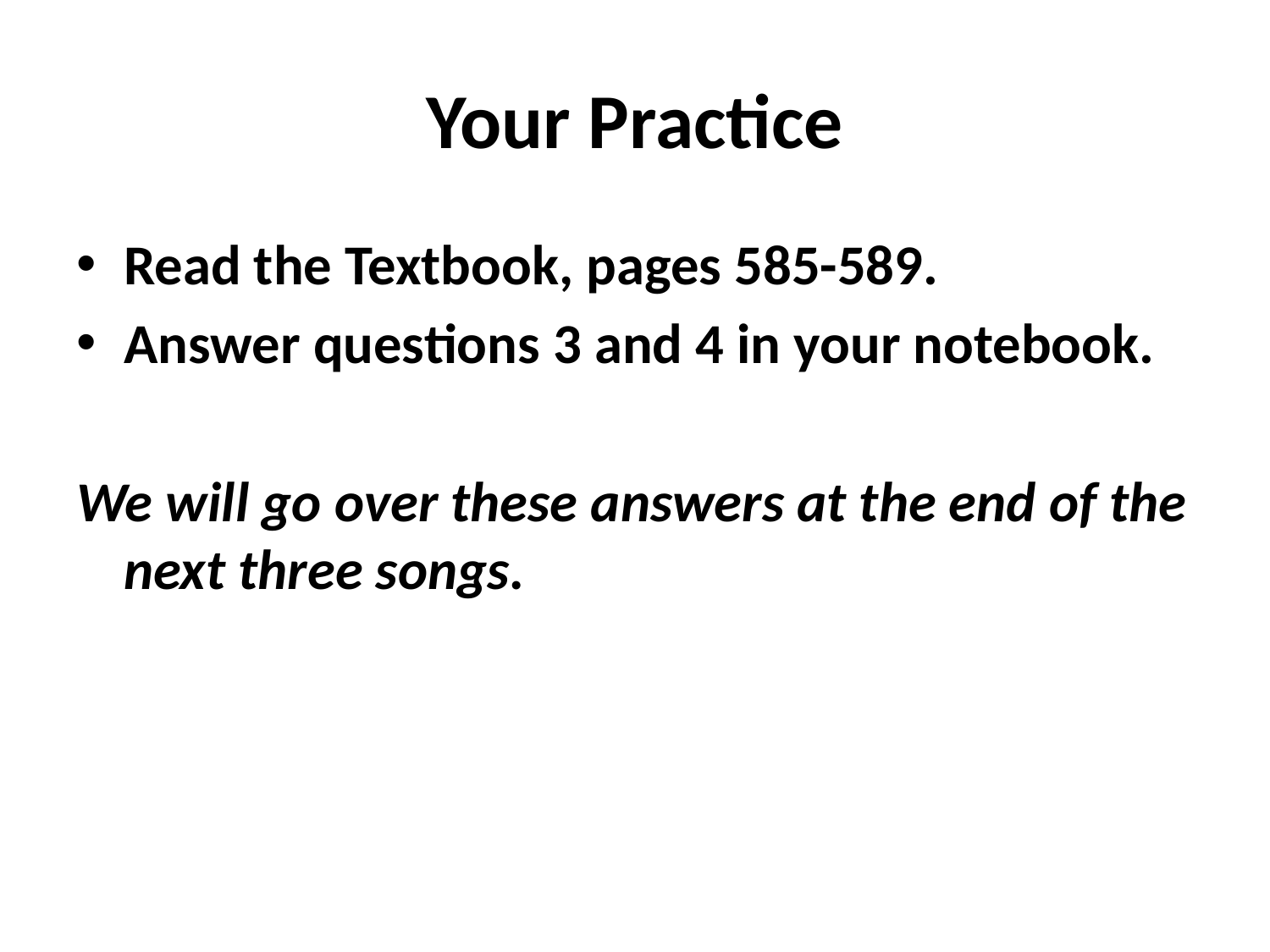

# Your Practice
Read the Textbook, pages 585-589.
Answer questions 3 and 4 in your notebook.

We will go over these answers at the end of the next three songs.